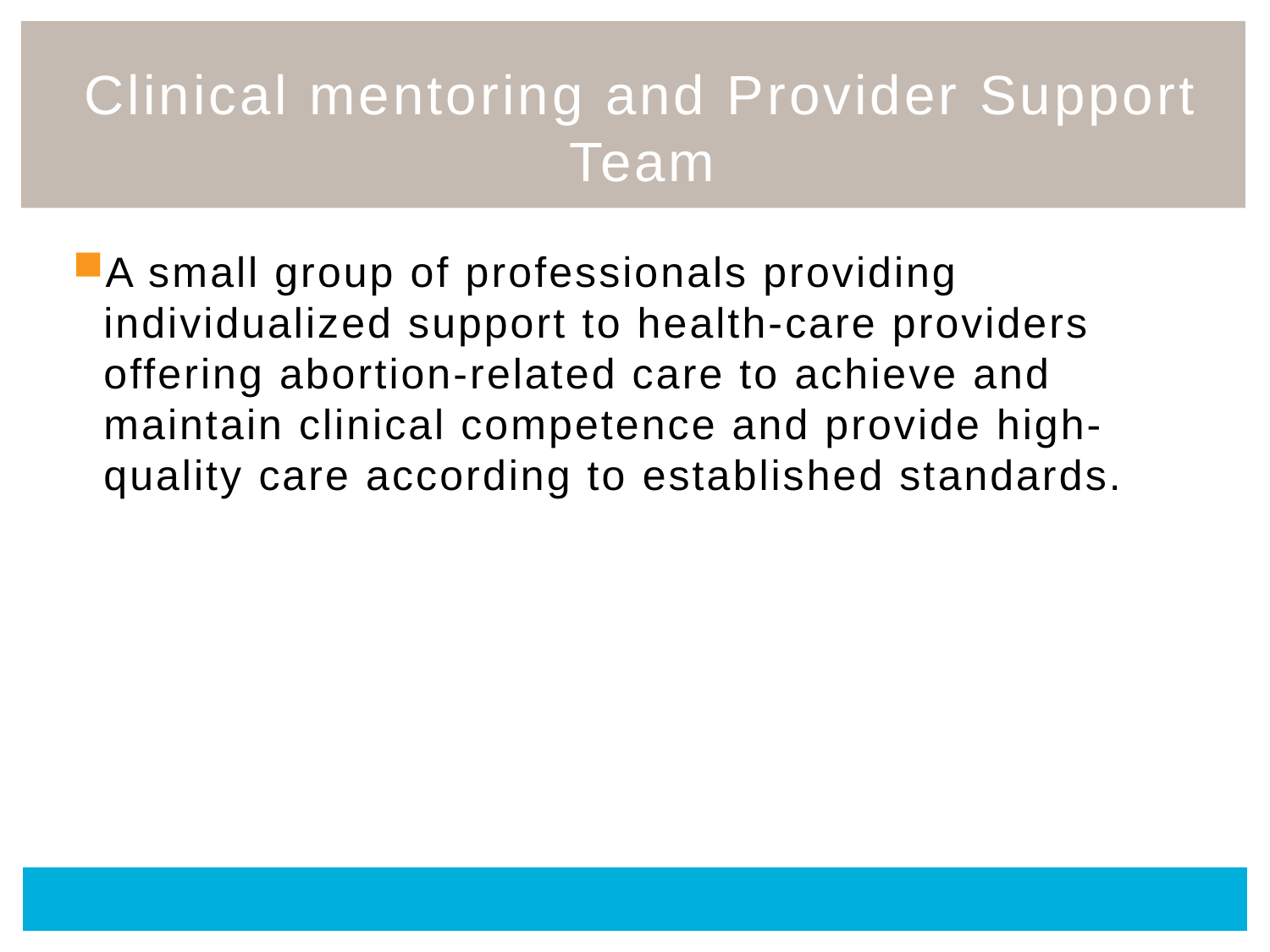

# Clinical mentoring and Provider Support Team
A small group of professionals providing individualized support to health-care providers offering abortion-related care to achieve and maintain clinical competence and provide high-quality care according to established standards.